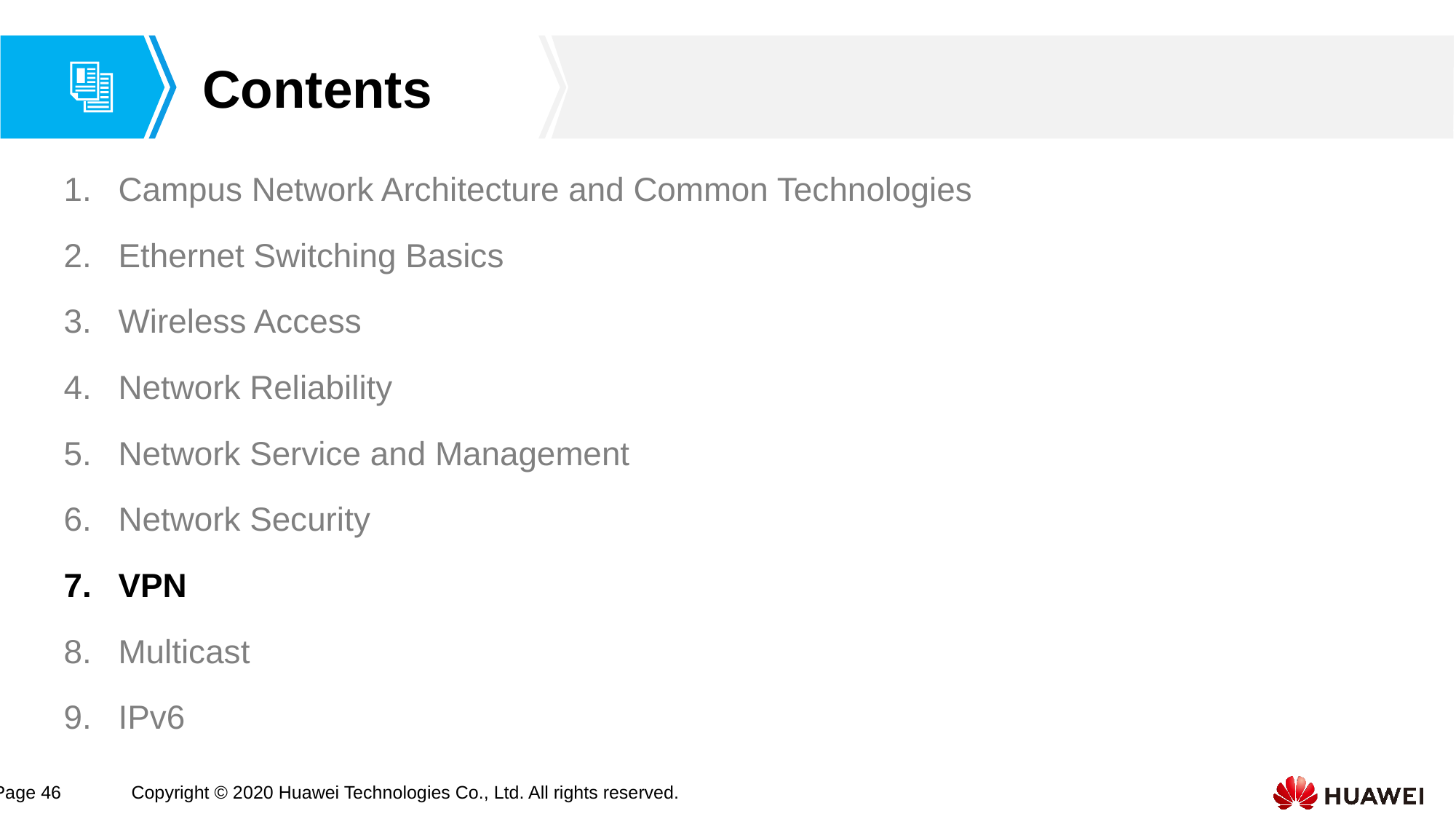

Campus Network Architecture and Common Technologies
Ethernet Switching Basics
Wireless Access
Network Reliability
Network Service and Management
Network Security
VPN
Multicast
IPv6